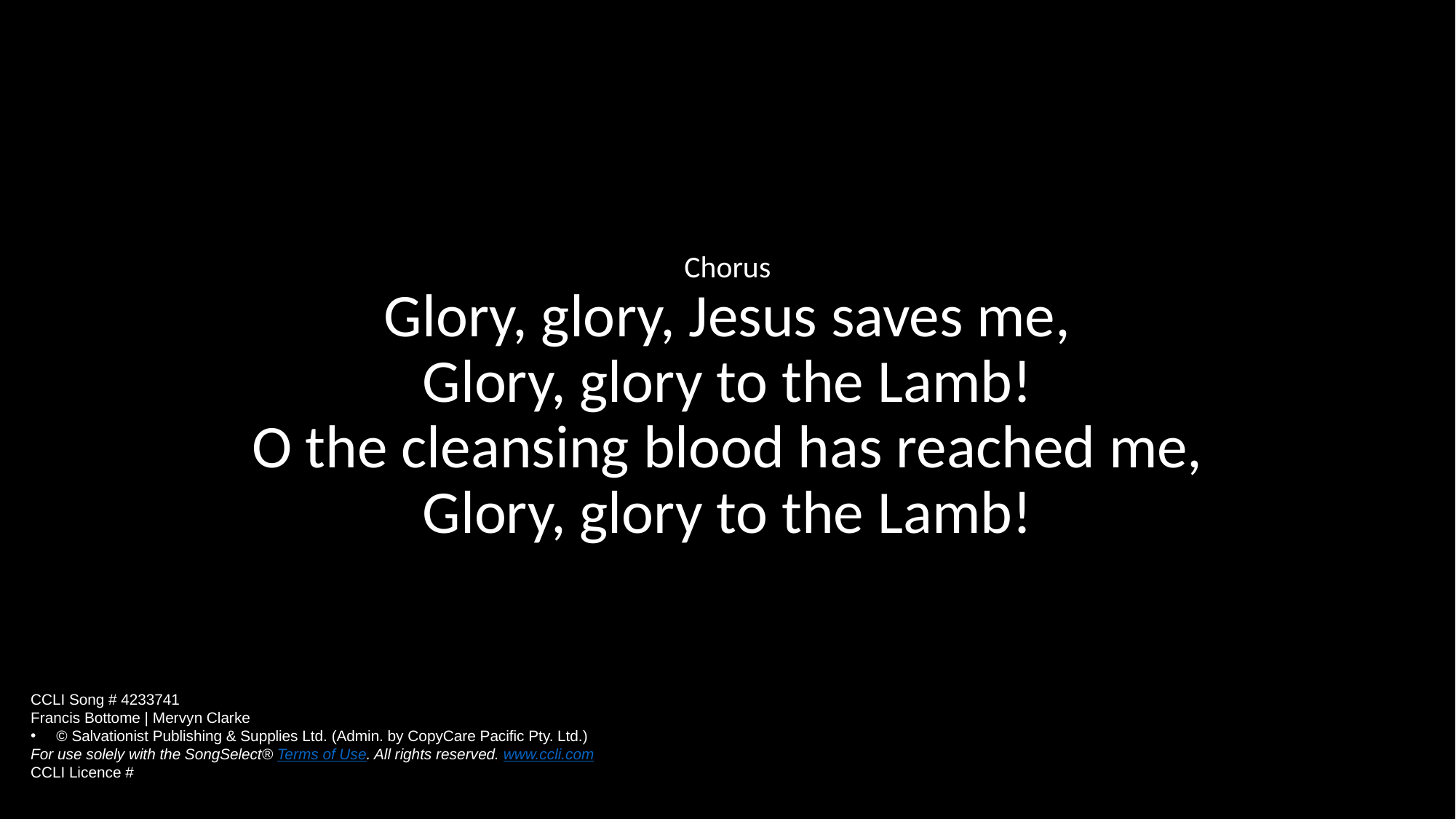

Chorus
Glory, glory, Jesus saves me,
Glory, glory to the Lamb!
O the cleansing blood has reached me,
Glory, glory to the Lamb!
CCLI Song # 4233741
Francis Bottome | Mervyn Clarke
© Salvationist Publishing & Supplies Ltd. (Admin. by CopyCare Pacific Pty. Ltd.)
For use solely with the SongSelect® Terms of Use. All rights reserved. www.ccli.com
CCLI Licence #